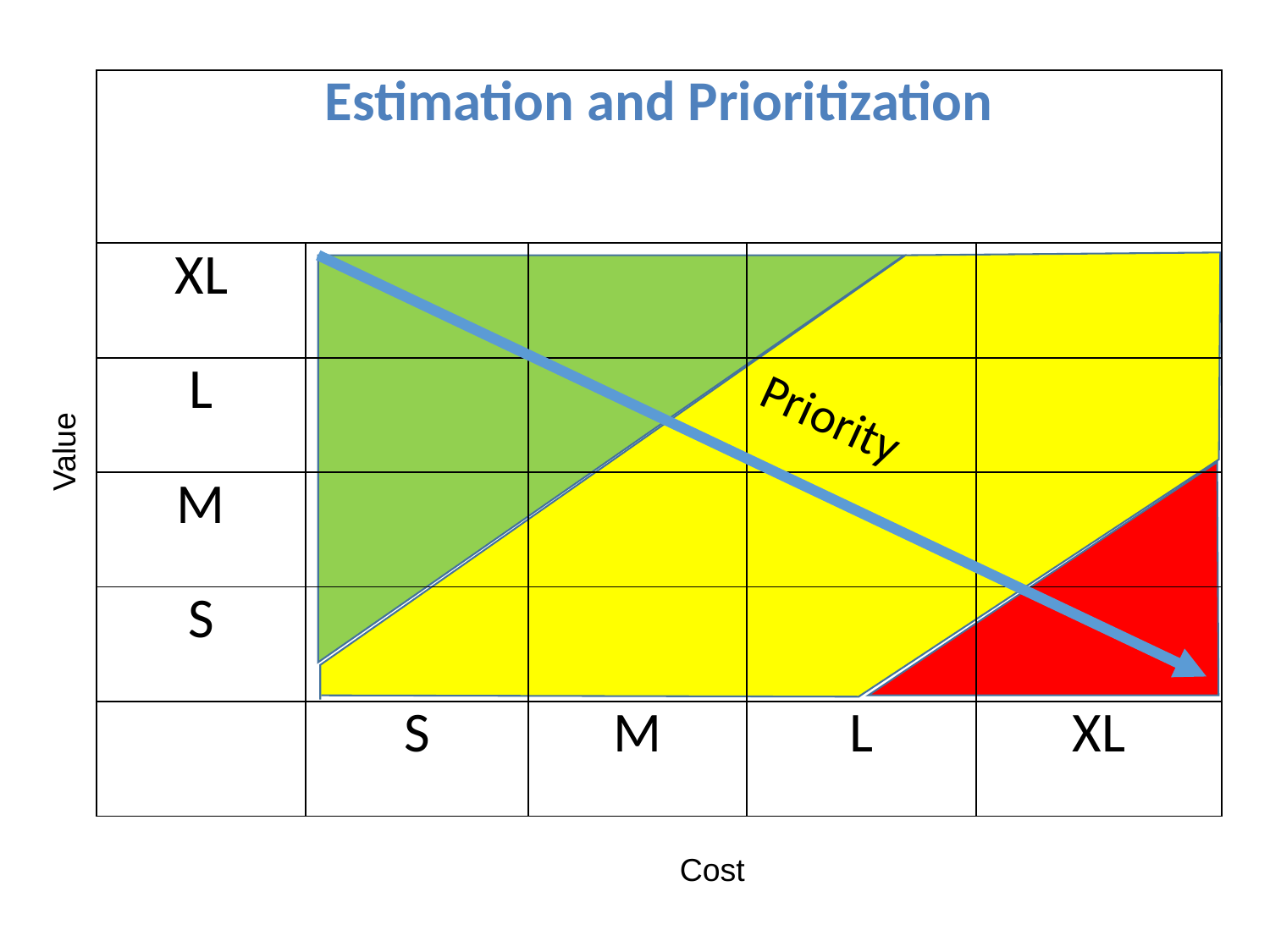

| Estimation and Prioritization |  |  |  |  |
| --- | --- | --- | --- | --- |
| XL |  |  |  |  |
| L |  |  |  |  |
| M |  |  |  |  |
| S |  |  |  |  |
|  | S | M | L | XL |

Priority
Value

Cost